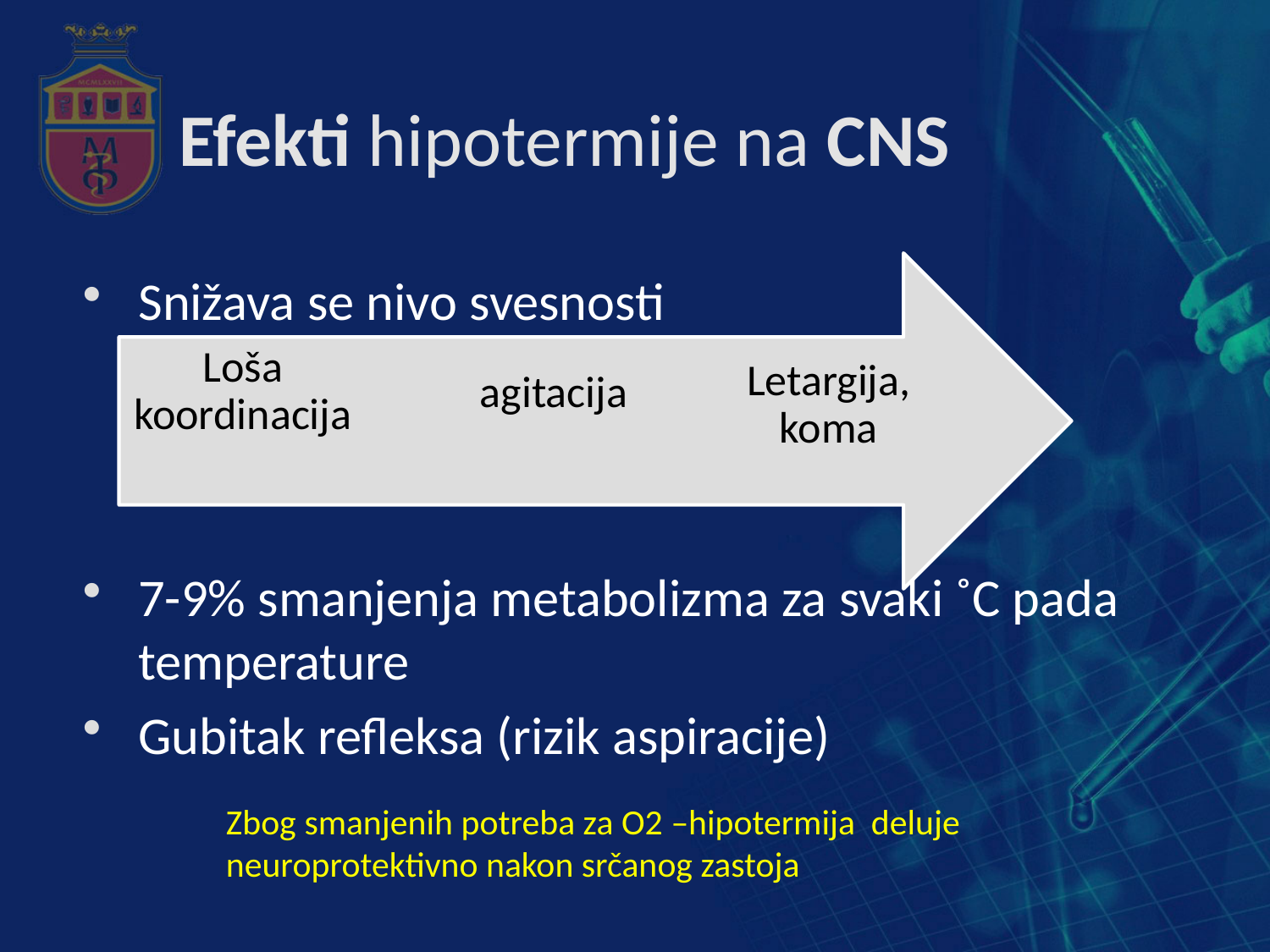

# Efekti hipotermije na CNS
Letargija, koma
agitacija
Loša koordinacija
Snižava se nivo svesnosti

7-9% smanjenja metabolizma za svaki ˚C pada temperature
Gubitak refleksa (rizik aspiracije)

Zbog smanjenih potreba za O2 –hipotermija  deluje
neuroprotektivno nakon srčanog zastoja